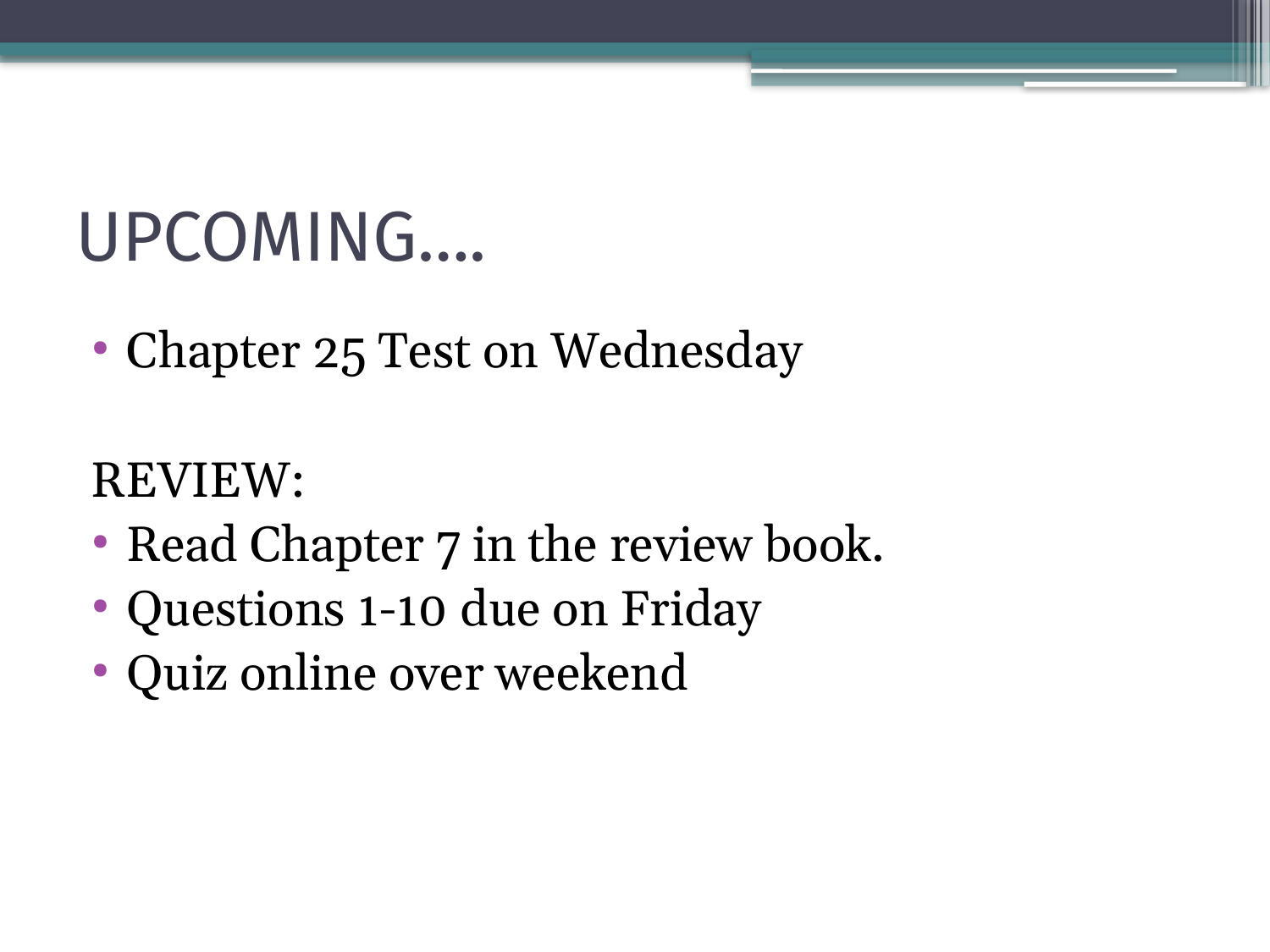

# UPCOMING….
Chapter 25 Test on Wednesday

REVIEW:
Read Chapter 7 in the review book.
Questions 1-10 due on Friday
Quiz online over weekend